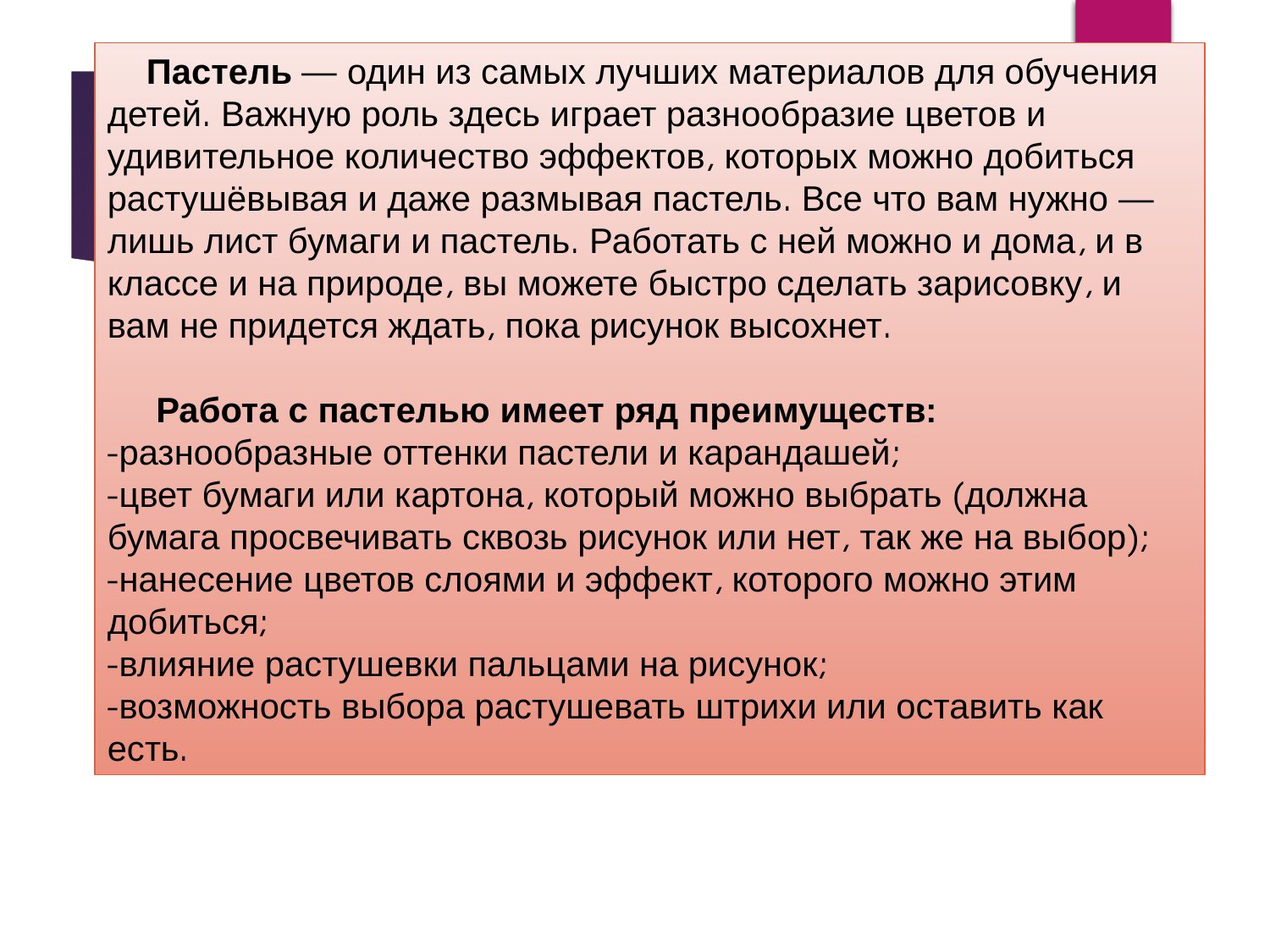

Пастель — один из самых лучших материалов для обучения детей. Важную роль здесь играет разнообразие цветов и удивительное количество эффектов, которых можно добиться растушёвывая и даже размывая пастель. Все что вам нужно — лишь лист бумаги и пастель. Работать с ней можно и дома, и в классе и на природе, вы можете быстро сделать зарисовку, и вам не придется ждать, пока рисунок высохнет.

     Работа с пастелью имеет ряд преимуществ:
-разнообразные оттенки пастели и карандашей;
-цвет бумаги или картона, который можно выбрать (должна бумага просвечивать сквозь рисунок или нет, так же на выбор);
-нанесение цветов слоями и эффект, которого можно этим добиться;
-влияние растушевки пальцами на рисунок;
-возможность выбора растушевать штрихи или оставить как есть.